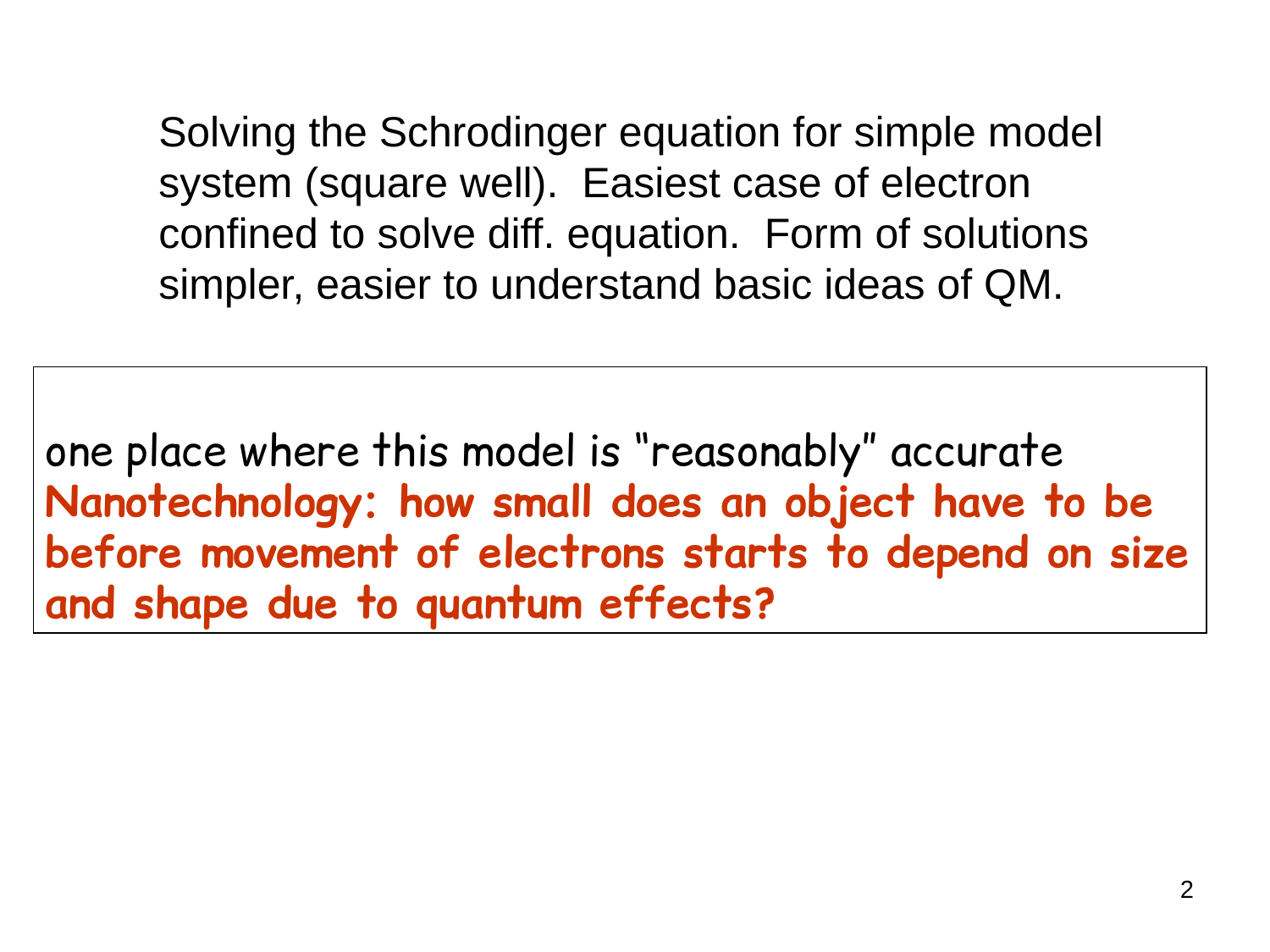

Solving the Schrodinger equation for simple model
system (square well).  Easiest case of electron
confined to solve diff. equation.  Form of solutions
simpler, easier to understand basic ideas of QM.

one place where this model is “reasonably” accurate
Nanotechnology: how small does an object have to be
before movement of electrons starts to depend on size
and shape due to quantum effects?
2